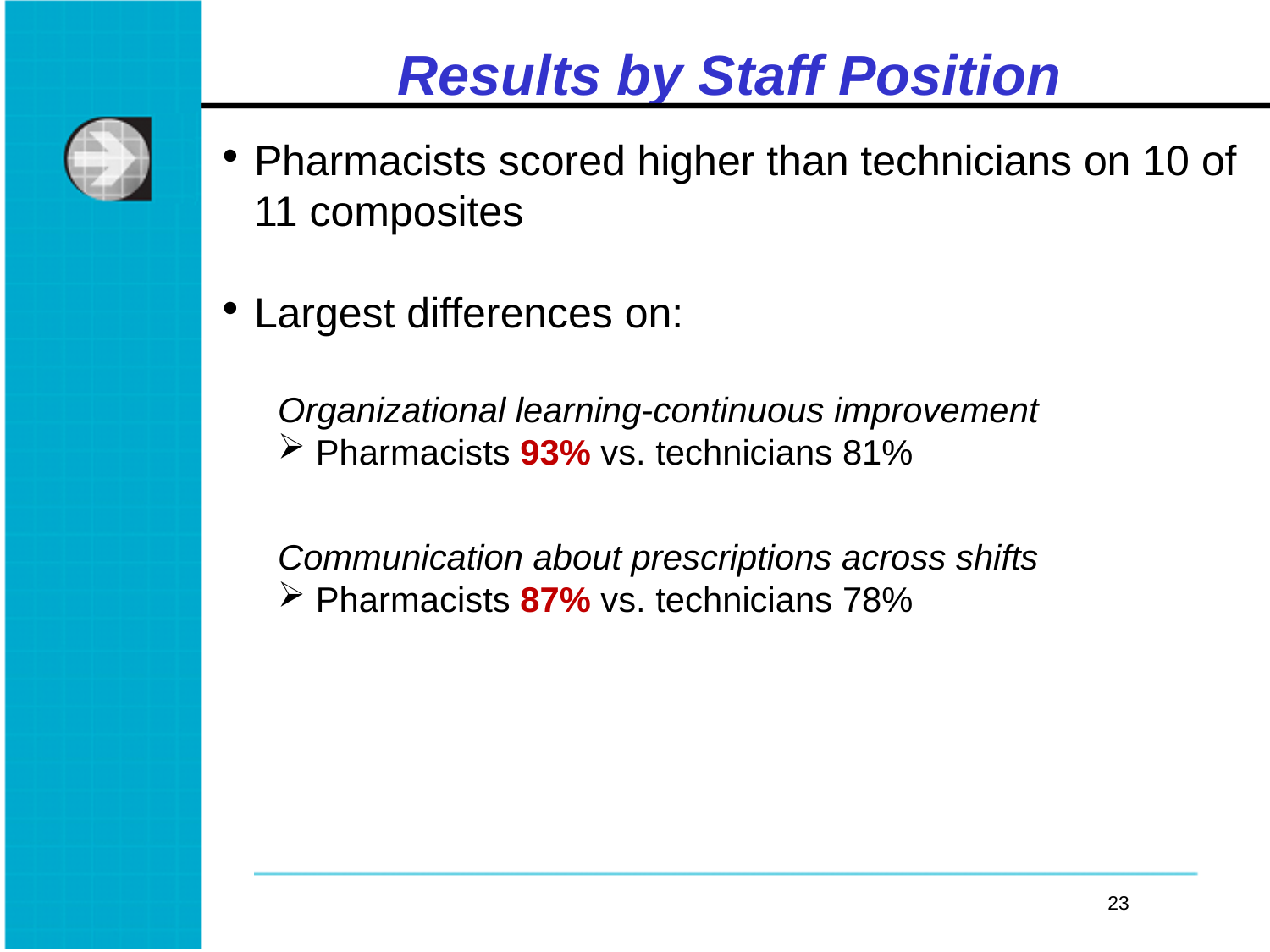

# Results by Staff Position

Pharmacists scored higher than technicians on 10 of 11 composites

Largest differences on:

Organizational learning-continuous improvement
 Pharmacists 93% vs. technicians 81%

Communication about prescriptions across shifts
 Pharmacists 87% vs. technicians 78%